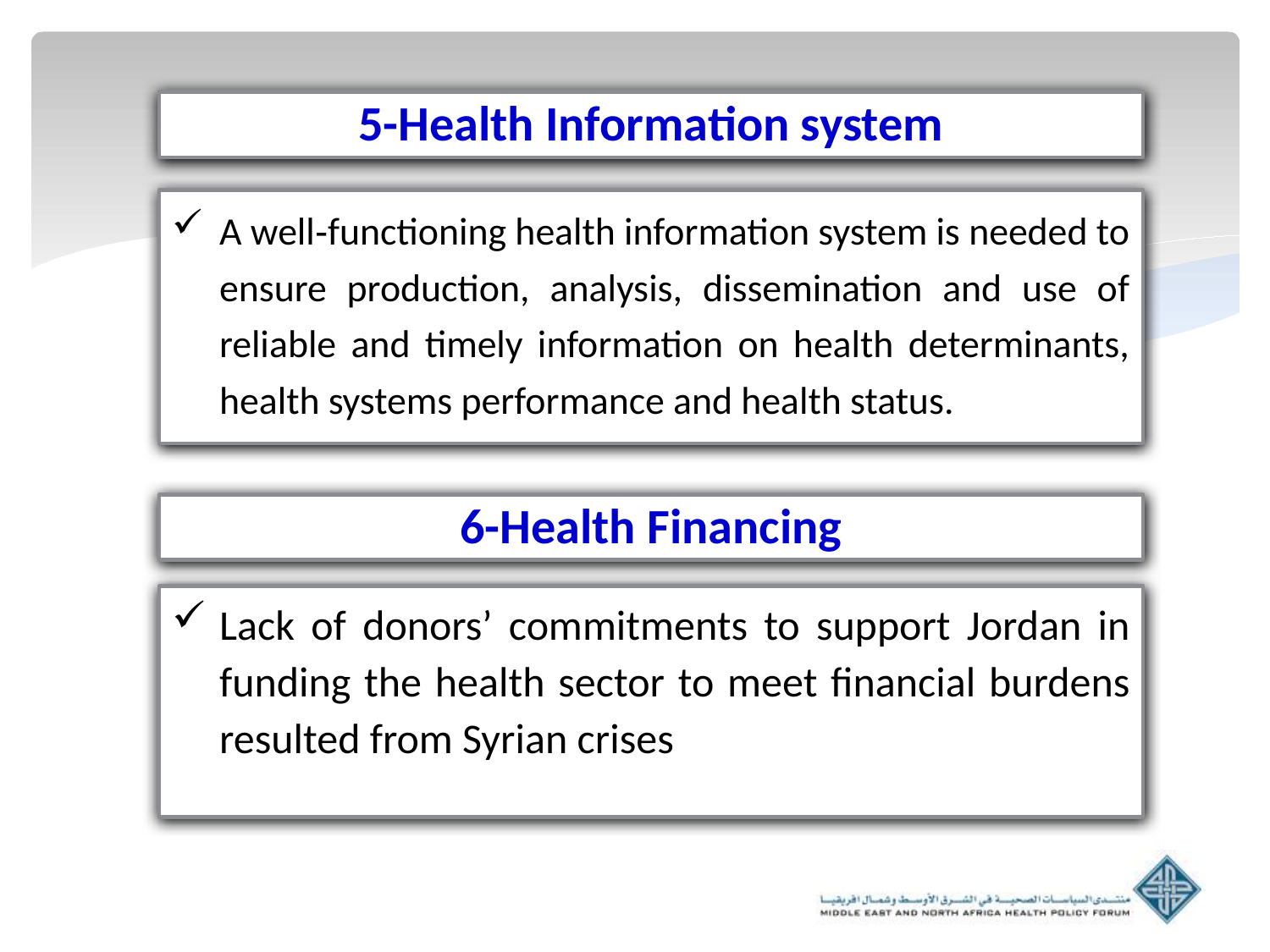

5-Health Information system
A well‐functioning health information system is needed to ensure production, analysis, dissemination and use of reliable and timely information on health determinants, health systems performance and health status.
6-Health Financing
Lack of donors’ commitments to support Jordan in funding the health sector to meet financial burdens resulted from Syrian crises